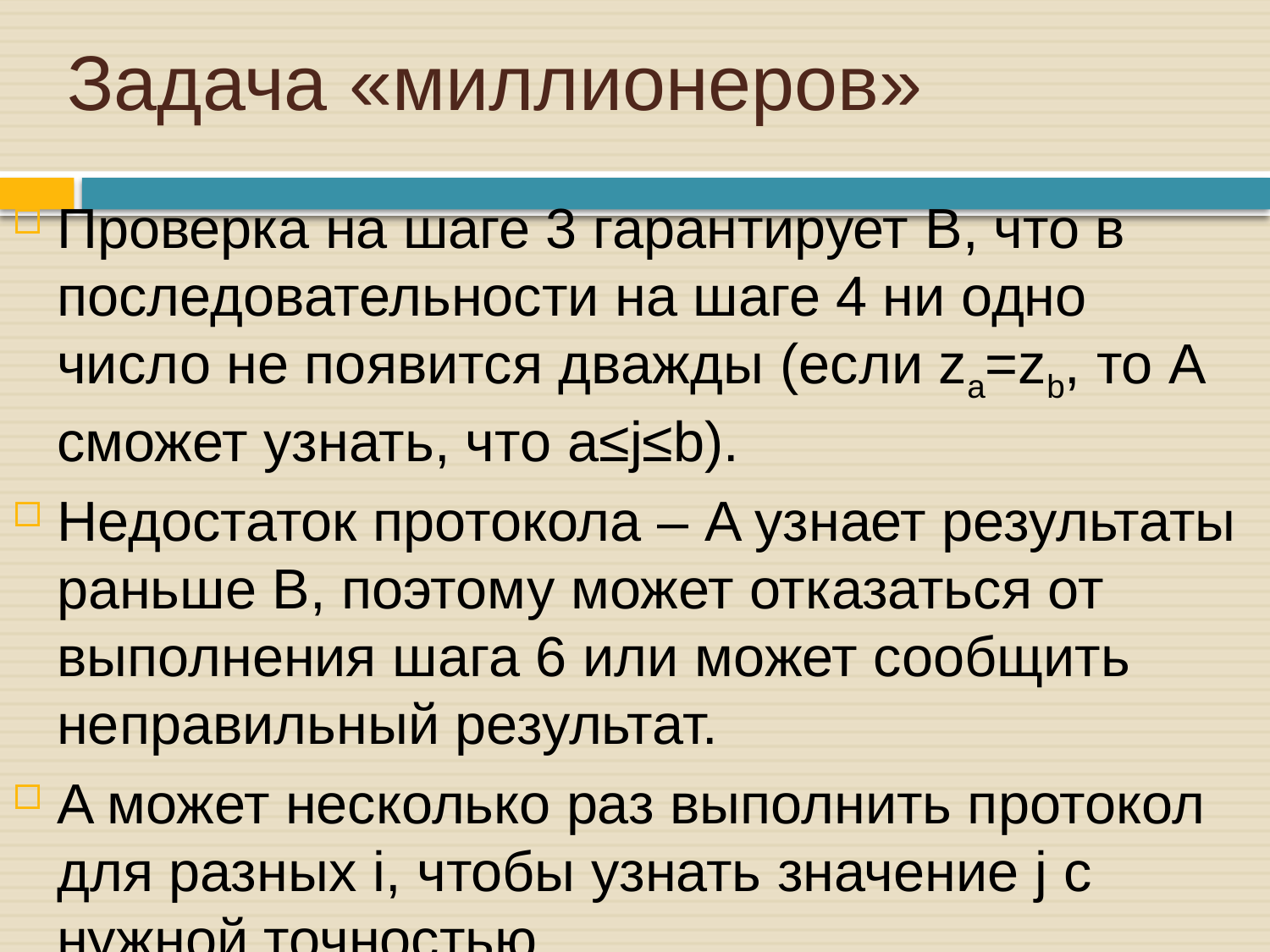

# Задача «миллионеров»
Проверка на шаге 3 гарантирует B, что в последовательности на шаге 4 ни одно число не появится дважды (если za=zb, то A сможет узнать, что a≤j≤b).
Недостаток протокола – A узнает результаты раньше B, поэтому может отказаться от выполнения шага 6 или может сообщить неправильный результат.
A может несколько раз выполнить протокол для разных i, чтобы узнать значение j с нужной точностью.